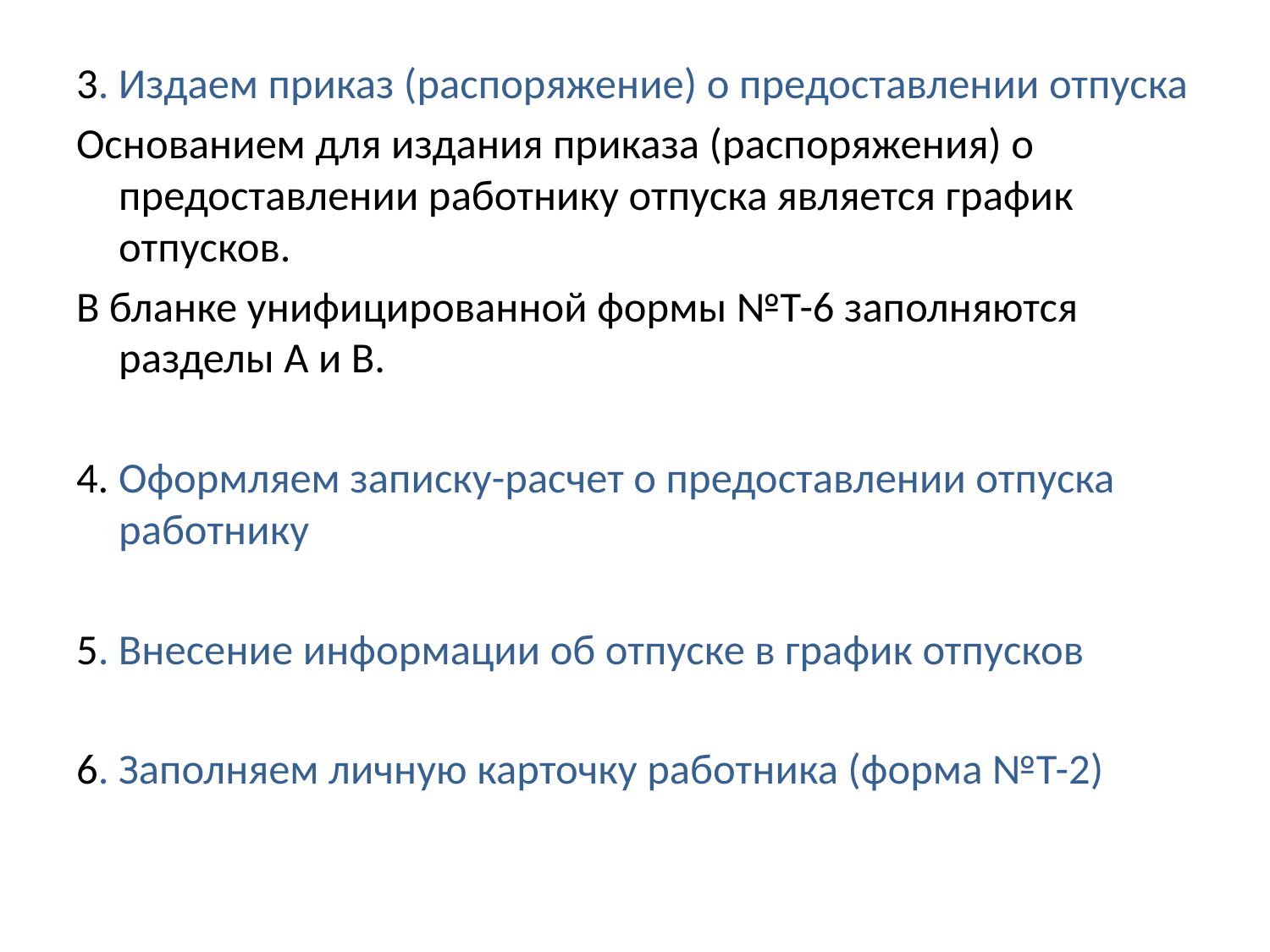

3. Издаем приказ (распоряжение) о предоставлении отпуска
Основанием для издания приказа (распоряжения) о предоставлении работнику отпуска является график отпусков.
В бланке унифицированной формы №Т-6 заполняются разделы А и В.

4. Оформляем записку-расчет о предоставлении отпуска работнику

5. Внесение информации об отпуске в график отпусков

6. Заполняем личную карточку работника (форма №Т-2)